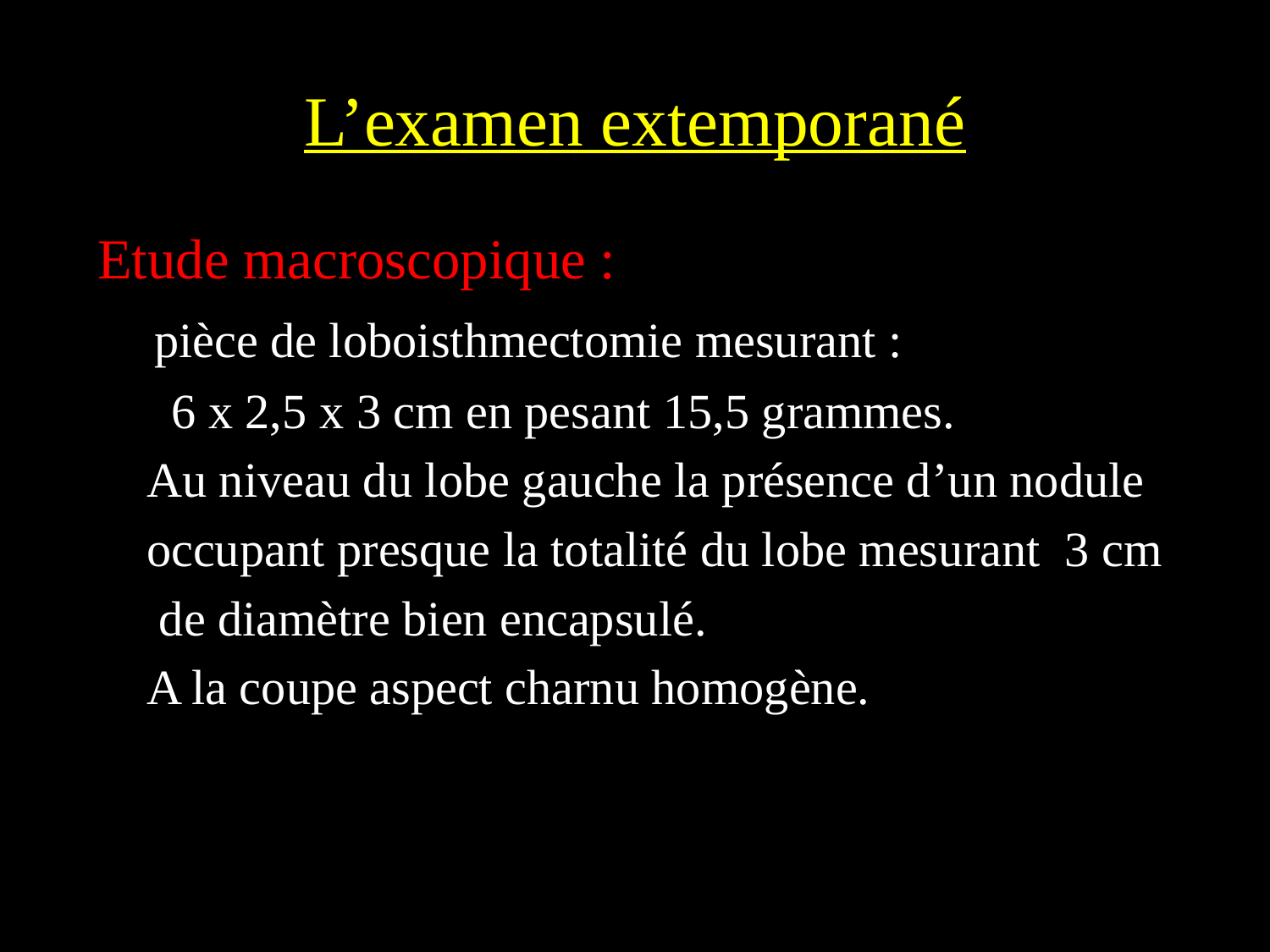

# L’examen extemporané
Etude macroscopique :
    pièce de loboisthmectomie mesurant :
      6 x 2,5 x 3 cm en pesant 15,5 grammes.
    Au niveau du lobe gauche la présence d’un nodule
    occupant presque la totalité du lobe mesurant  3 cm
     de diamètre bien encapsulé.
    A la coupe aspect charnu homogène.